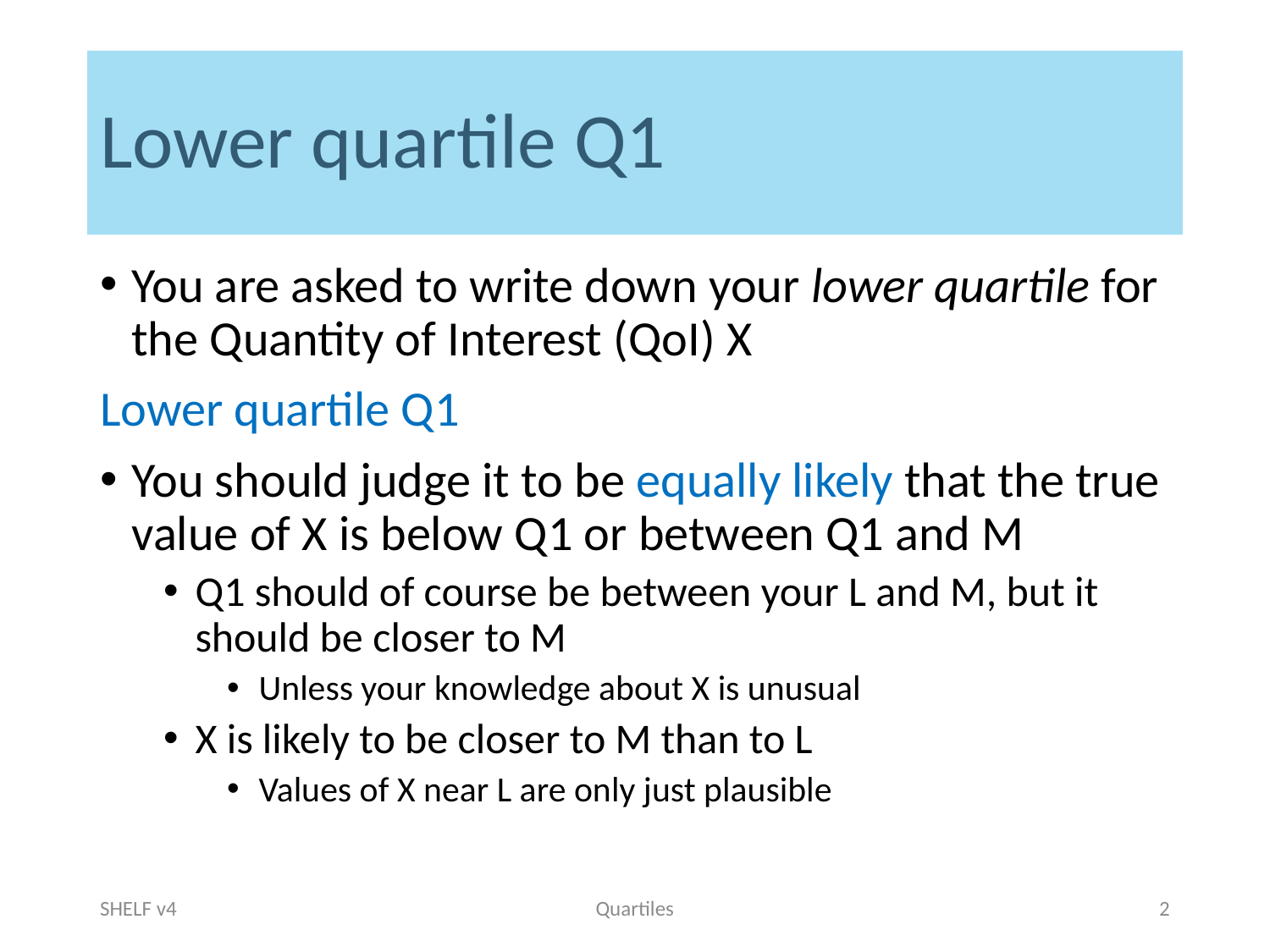

# Lower quartile Q1
You are asked to write down your lower quartile for the Quantity of Interest (QoI) X
Lower quartile Q1
You should judge it to be equally likely that the true value of X is below Q1 or between Q1 and M
Q1 should of course be between your L and M, but it should be closer to M
Unless your knowledge about X is unusual
X is likely to be closer to M than to L
Values of X near L are only just plausible
SHELF v4
Quartiles
2